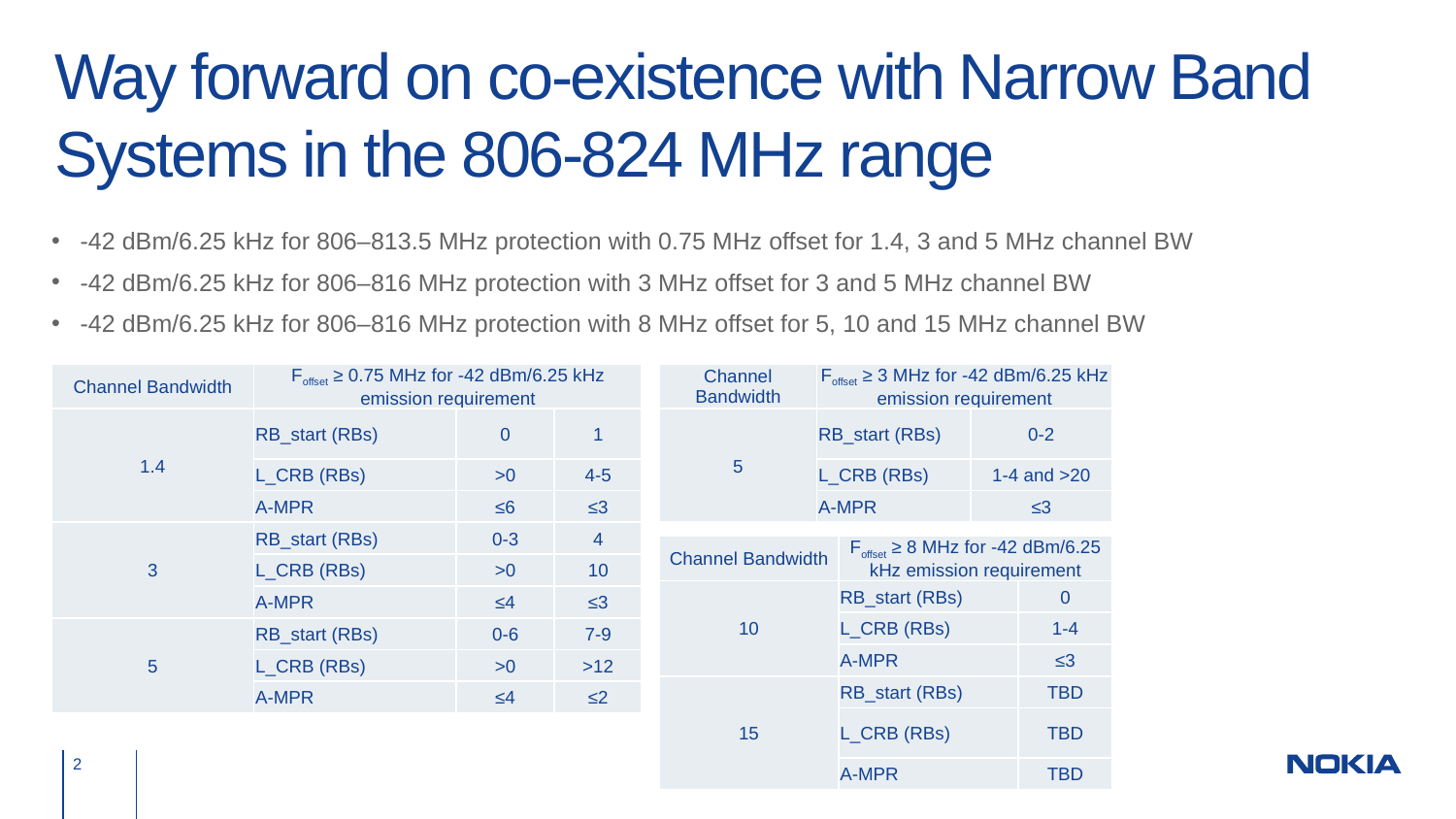

# Way forward on co-existence with Narrow Band Systems in the 806-824 MHz range
-42 dBm/6.25 kHz for 806–813.5 MHz protection with 0.75 MHz offset for 1.4, 3 and 5 MHz channel BW
-42 dBm/6.25 kHz for 806–816 MHz protection with 3 MHz offset for 3 and 5 MHz channel BW
-42 dBm/6.25 kHz for 806–816 MHz protection with 8 MHz offset for 5, 10 and 15 MHz channel BW
| Channel Bandwidth | Foffset ≥ 0.75 MHz for -42 dBm/6.25 kHz emission requirement |  |  |
| --- | --- | --- | --- |
| 1.4 | RB\_start (RBs) | 0 | 1 |
|  | L\_CRB (RBs) | >0 | 4-5 |
|  | A-MPR | ≤6 | ≤3 |
| 3 | RB\_start (RBs) | 0-3 | 4 |
|  | L\_CRB (RBs) | >0 | 10 |
|  | A-MPR | ≤4 | ≤3 |
| 5 | RB\_start (RBs) | 0-6 | 7-9 |
|  | L\_CRB (RBs) | >0 | >12 |
|  | A-MPR | ≤4 | ≤2 |
| Channel Bandwidth | Foffset ≥ 3 MHz for -42 dBm/6.25 kHz emission requirement |  |
| --- | --- | --- |
| 5 | RB\_start (RBs) | 0-2 |
|  | L\_CRB (RBs) | 1-4 and >20 |
|  | A-MPR | ≤3 |
| Channel Bandwidth | Foffset ≥ 8 MHz for -42 dBm/6.25 kHz emission requirement |  |
| --- | --- | --- |
| 10 | RB\_start (RBs) | 0 |
|  | L\_CRB (RBs) | 1-4 |
|  | A-MPR | ≤3 |
| 15 | RB\_start (RBs) | TBD |
|  | L\_CRB (RBs) | TBD |
|  | A-MPR | TBD |
2